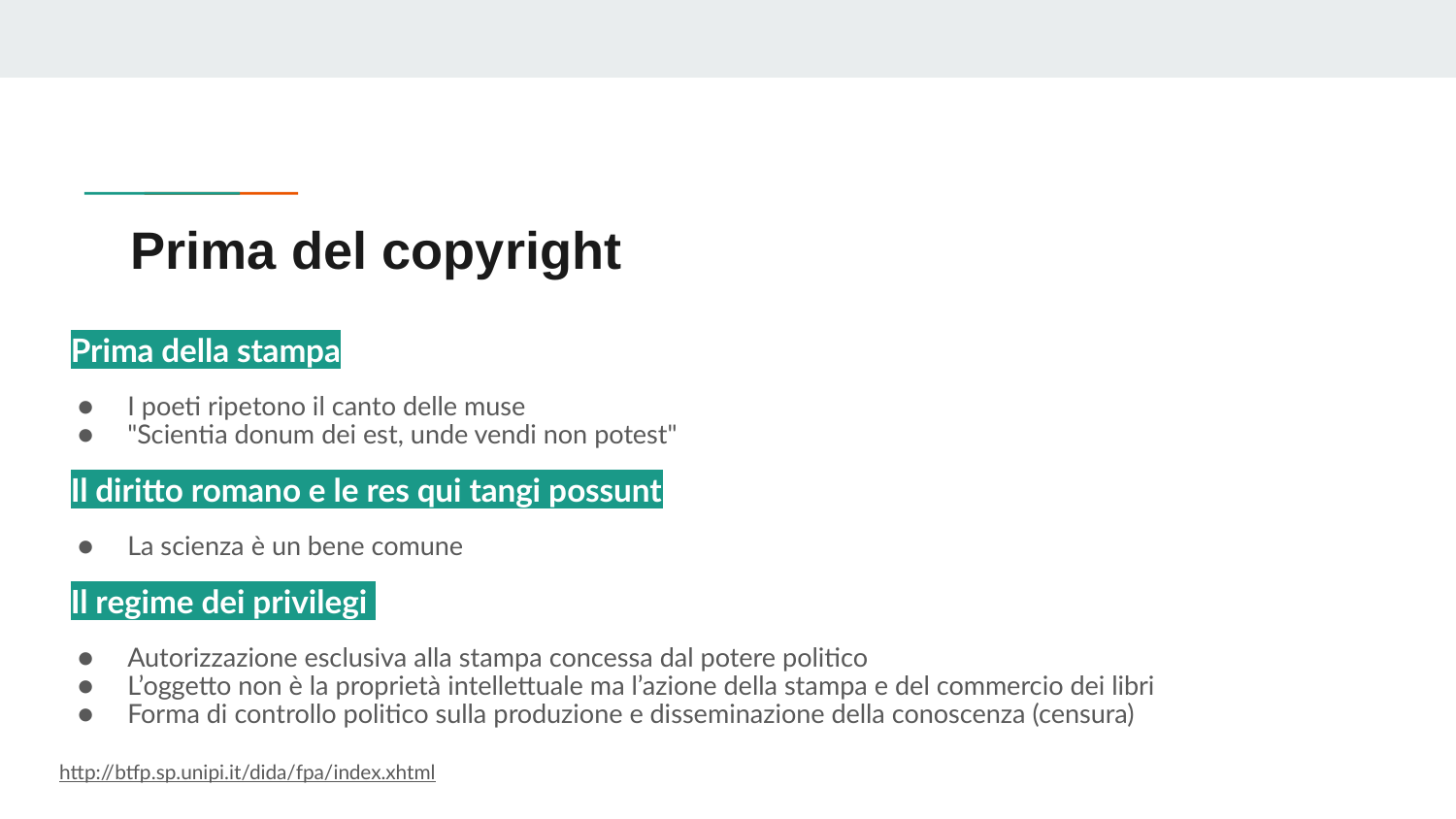

# Prima del copyright
Prima della stampa
I poeti ripetono il canto delle muse
"Scientia donum dei est, unde vendi non potest"
Il diritto romano e le res qui tangi possunt
La scienza è un bene comune
Il regime dei privilegi
Autorizzazione esclusiva alla stampa concessa dal potere politico
L’oggetto non è la proprietà intellettuale ma l’azione della stampa e del commercio dei libri
Forma di controllo politico sulla produzione e disseminazione della conoscenza (censura)
http://btfp.sp.unipi.it/dida/fpa/index.xhtml